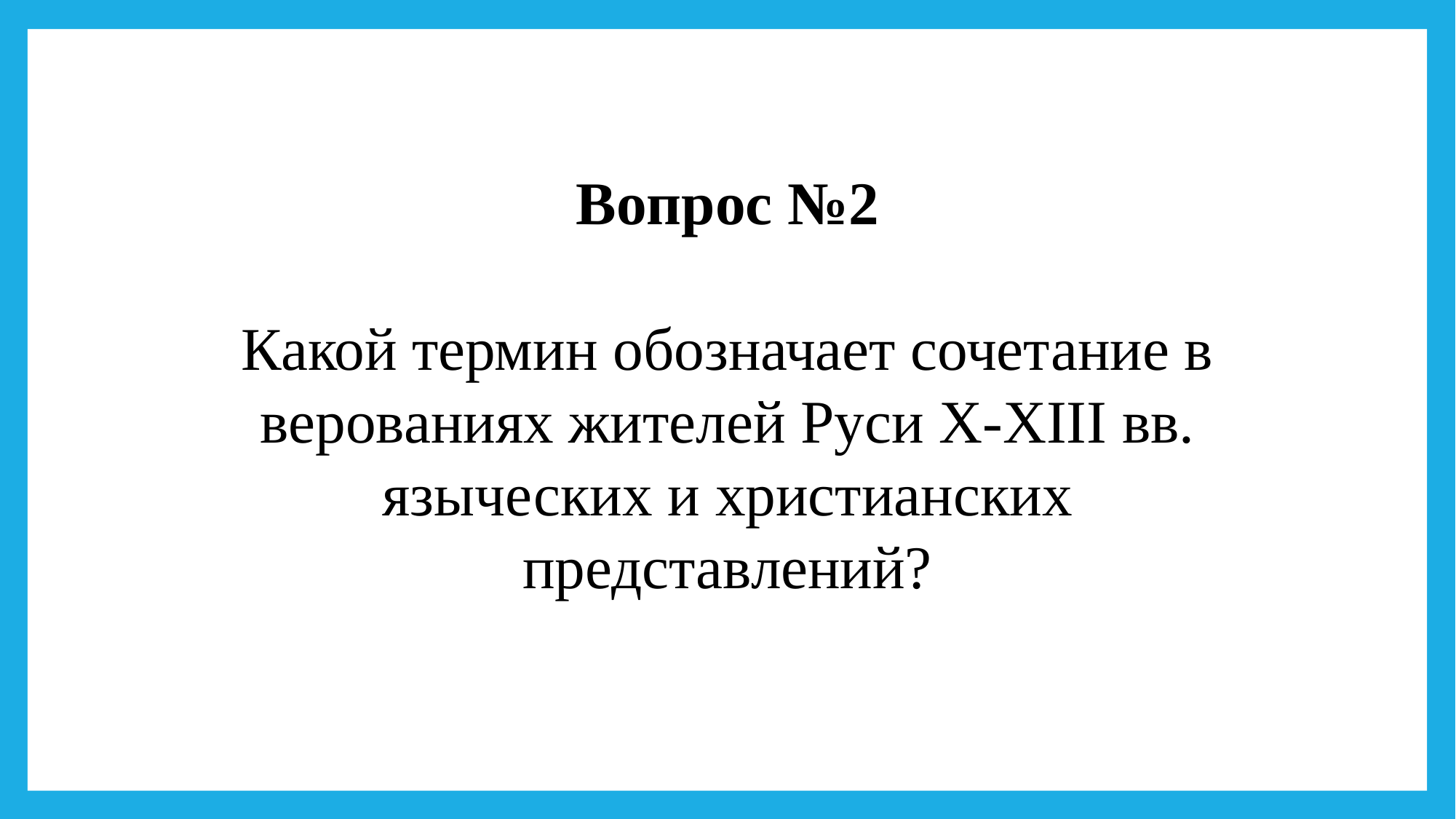

Вопрос №2

Какой термин обозначает сочетание в верованиях жителей Руси X-XIII вв. языческих и христианских представлений?